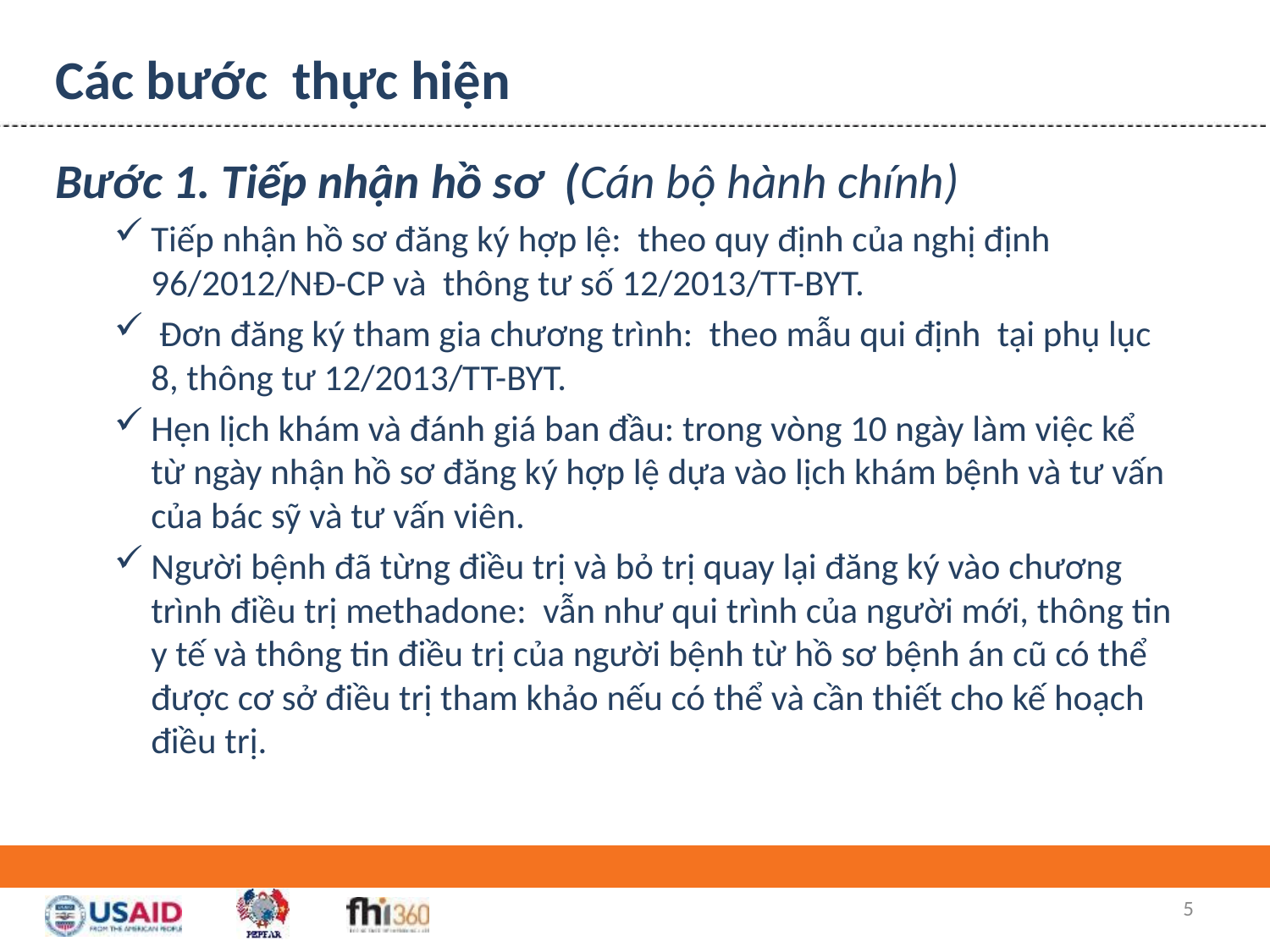

# Các bước  thực hiện
Bước 1. Tiếp nhận hồ sơ  (Cán bộ hành chính)
Tiếp nhận hồ sơ đăng ký hợp lệ:  theo quy định của nghị định 96/2012/NĐ-CP và  thông tư số 12/2013/TT-BYT.
 Đơn đăng ký tham gia chương trình:  theo mẫu qui định  tại phụ lục 8, thông tư 12/2013/TT-BYT.
Hẹn lịch khám và đánh giá ban đầu: trong vòng 10 ngày làm việc kể từ ngày nhận hồ sơ đăng ký hợp lệ dựa vào lịch khám bệnh và tư vấn của bác sỹ và tư vấn viên.
Người bệnh đã từng điều trị và bỏ trị quay lại đăng ký vào chương trình điều trị methadone:  vẫn như qui trình của người mới, thông tin y tế và thông tin điều trị của người bệnh từ hồ sơ bệnh án cũ có thể được cơ sở điều trị tham khảo nếu có thể và cần thiết cho kế hoạch điều trị.

5